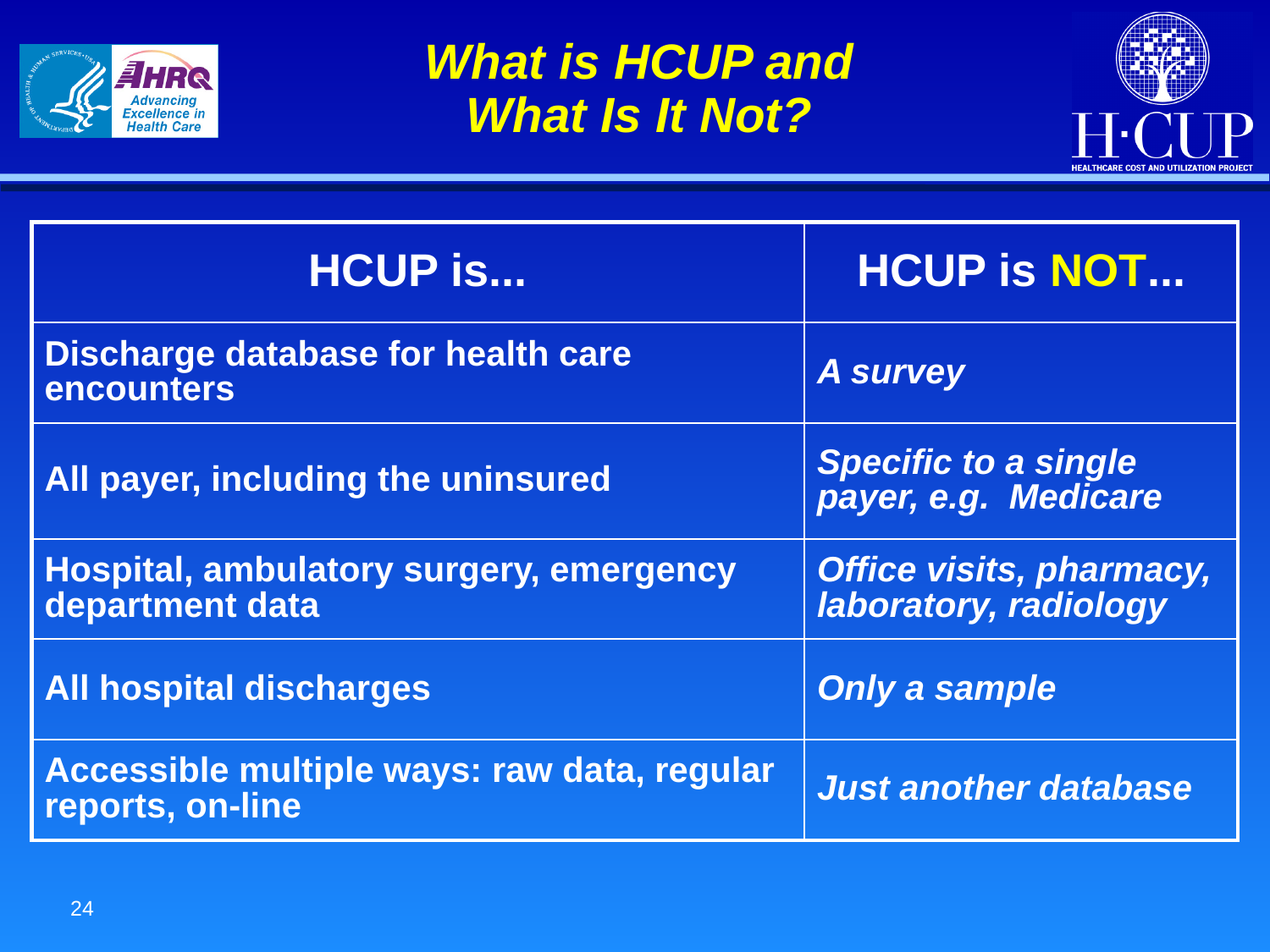

# What is HCUP and What Is It Not?
| HCUP is... | HCUP is NOT... |
| --- | --- |
| Discharge database for health care encounters | A survey |
| All payer, including the uninsured | Specific to a single payer, e.g. Medicare |
| Hospital, ambulatory surgery, emergency department data | Office visits, pharmacy, laboratory, radiology |
| All hospital discharges | Only a sample |
| Accessible multiple ways: raw data, regular reports, on-line | Just another database |
24